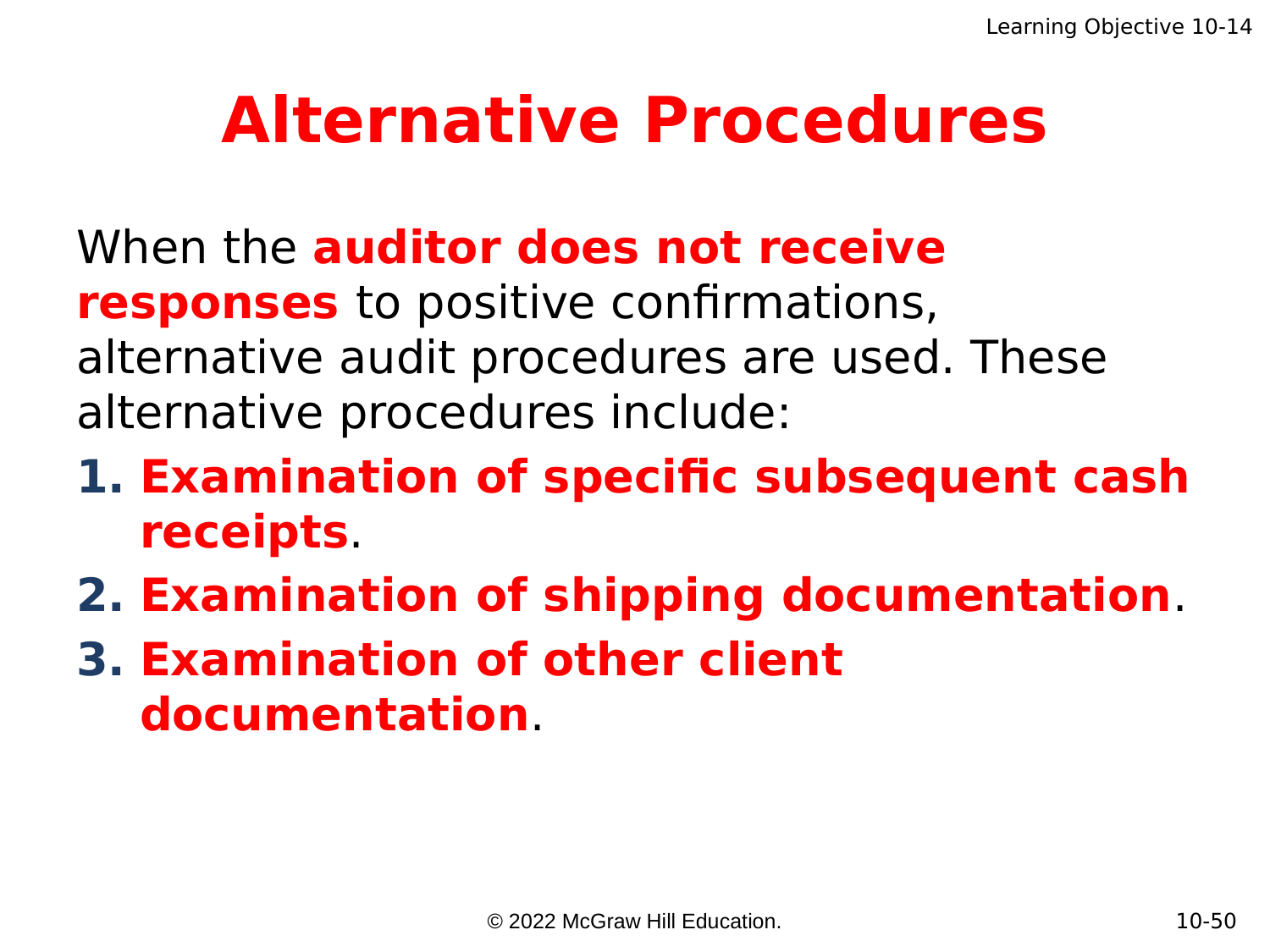

Learning Objective 10-14
# Alternative Procedures
When the auditor does not receive responses to positive confirmations, alternative audit procedures are used. These alternative procedures include:
Examination of specific subsequent cash receipts.
Examination of shipping documentation.
Examination of other client documentation.